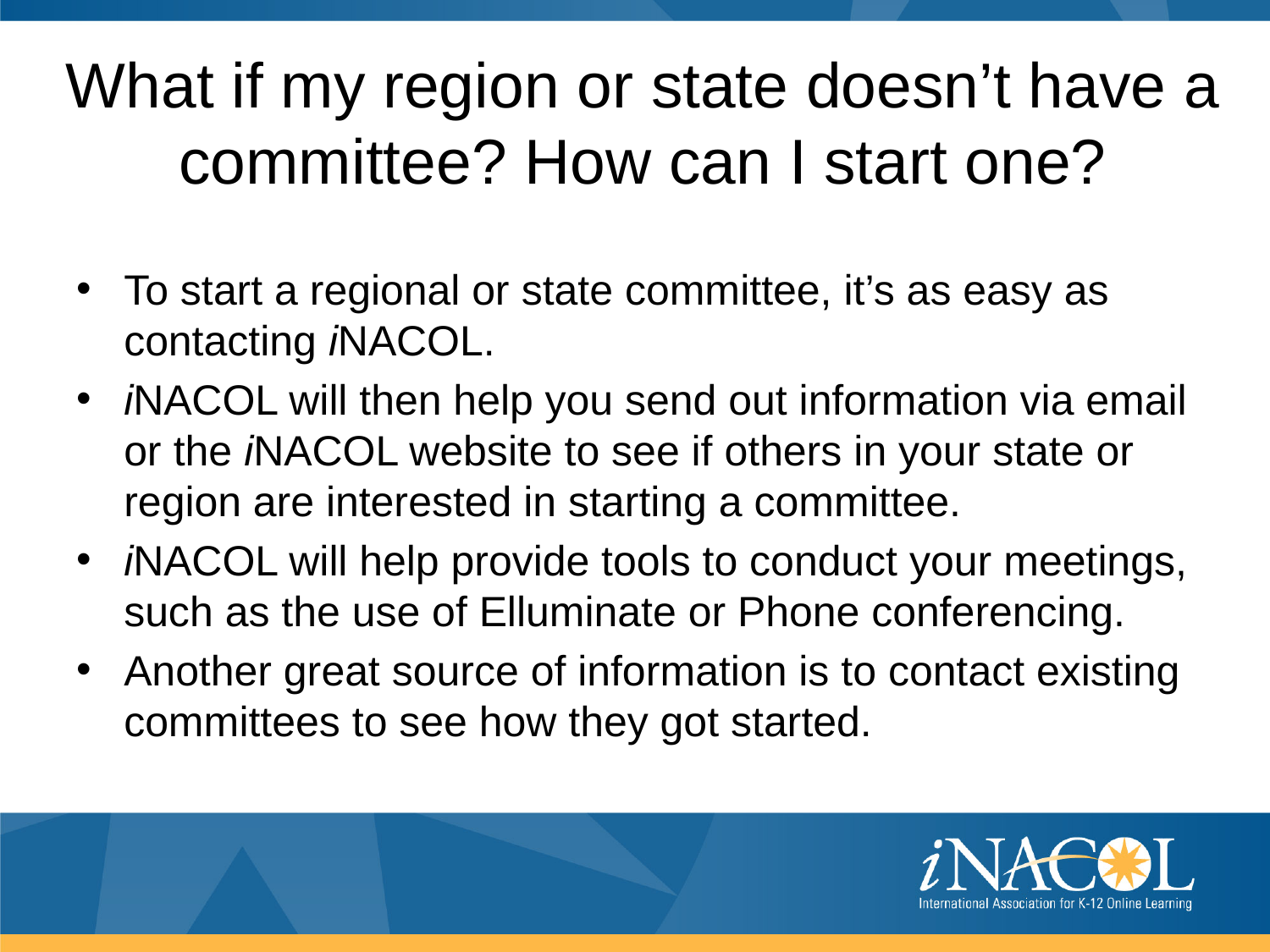

# What if my region or state doesn’t have a committee? How can I start one?
To start a regional or state committee, it’s as easy as contacting iNACOL.
iNACOL will then help you send out information via email or the iNACOL website to see if others in your state or region are interested in starting a committee.
iNACOL will help provide tools to conduct your meetings, such as the use of Elluminate or Phone conferencing.
Another great source of information is to contact existing committees to see how they got started.